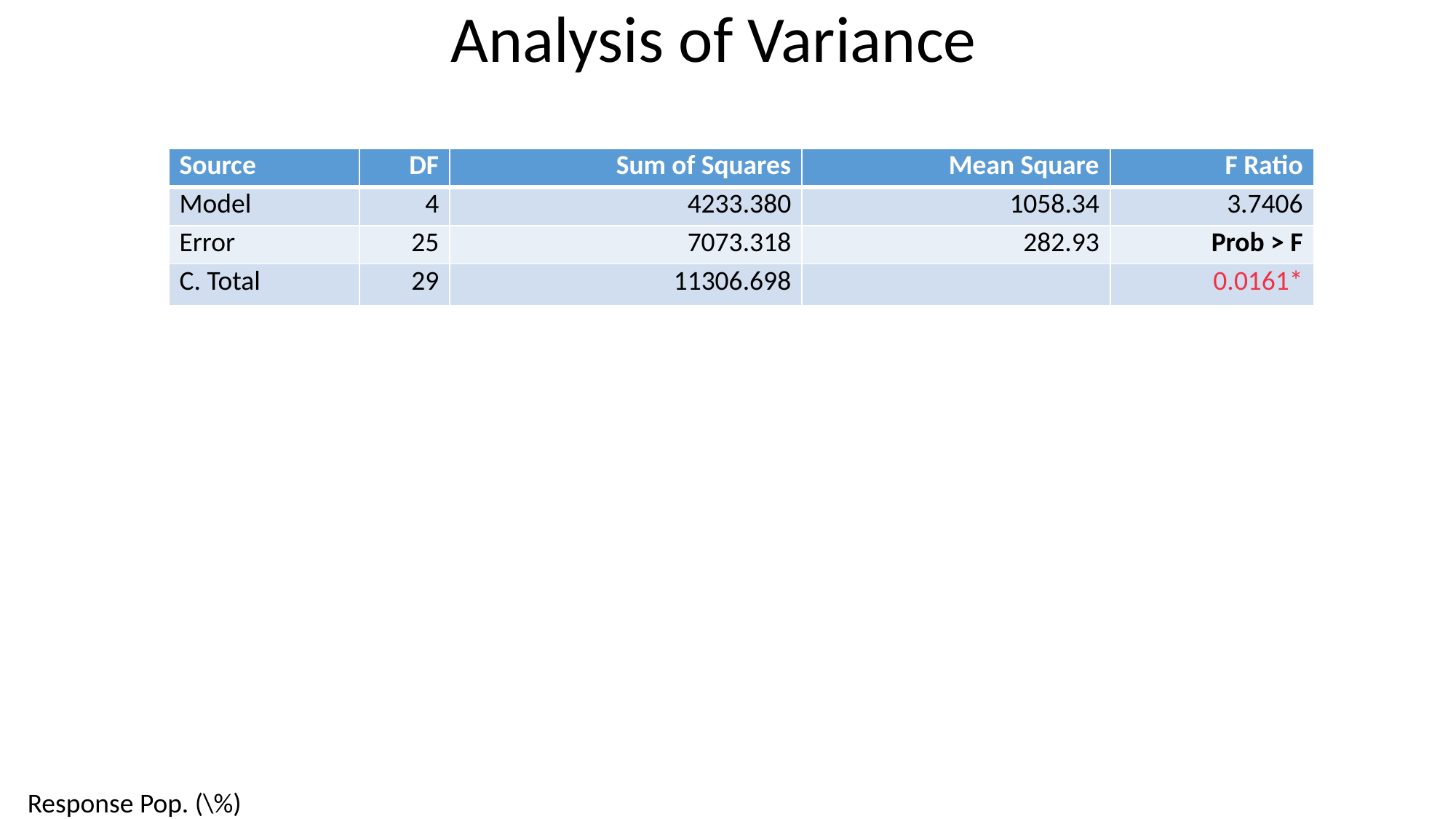

# Analysis of Variance
| Source | DF | Sum of Squares | Mean Square | F Ratio |
| --- | --- | --- | --- | --- |
| Model | 4 | 4233.380 | 1058.34 | 3.7406 |
| Error | 25 | 7073.318 | 282.93 | Prob > F |
| C. Total | 29 | 11306.698 |  | 0.0161\* |
Response Pop. (\%)